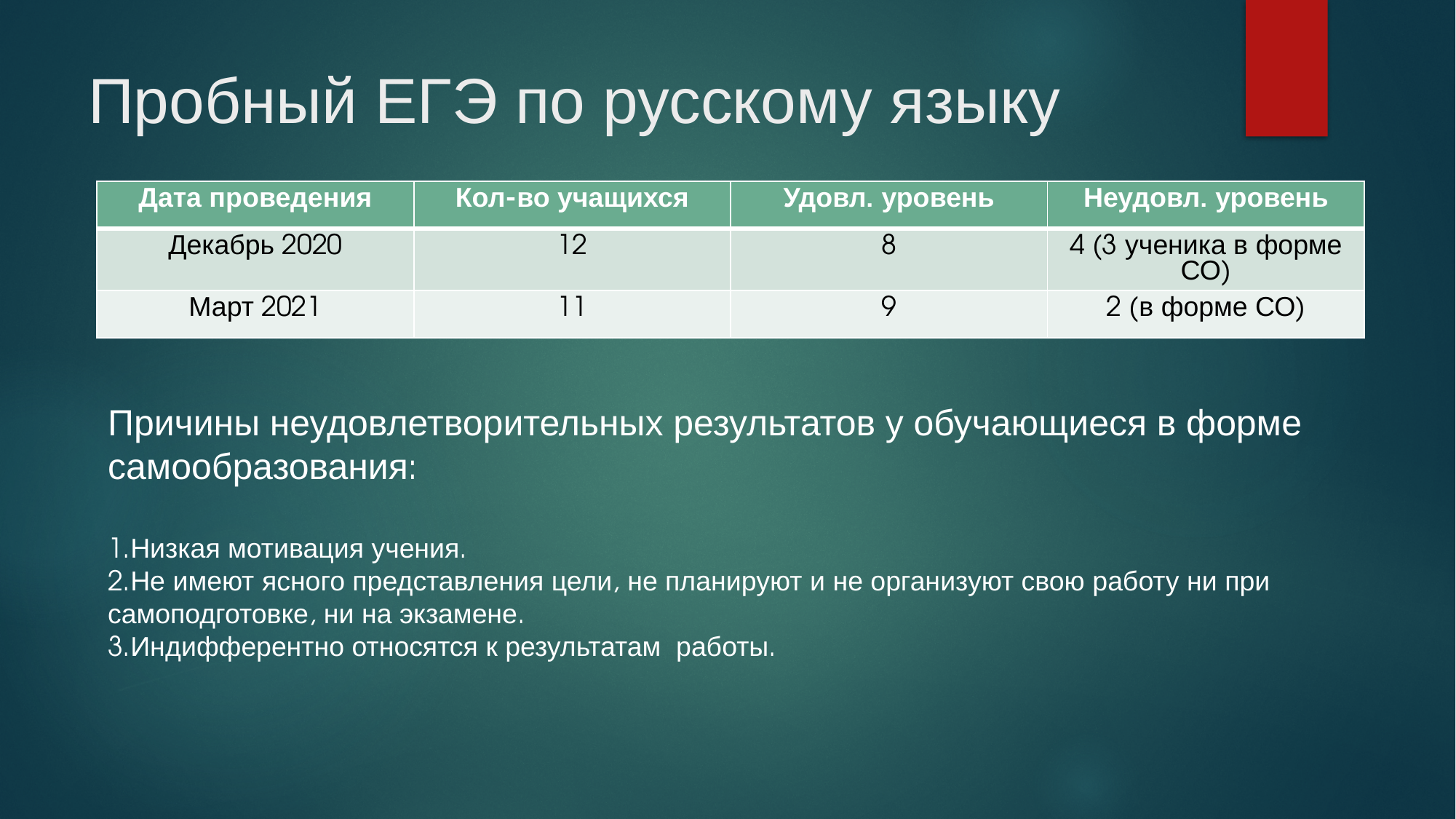

# Пробный ЕГЭ по русскому языку
| Дата проведения | Кол-во учащихся | Удовл. уровень | Неудовл. уровень |
| --- | --- | --- | --- |
| Декабрь 2020 | 12 | 8 | 4 (3 ученика в форме СО) |
| Март 2021 | 11 | 9 | 2 (в форме СО) |
Причины неудовлетворительных результатов у обучающиеся в форме самообразования:

1.Низкая мотивация учения.
2.Не имеют ясного представления цели, не планируют и не организуют свою работу ни при самоподготовке, ни на экзамене.
3.Индифферентно относятся к результатам  работы.